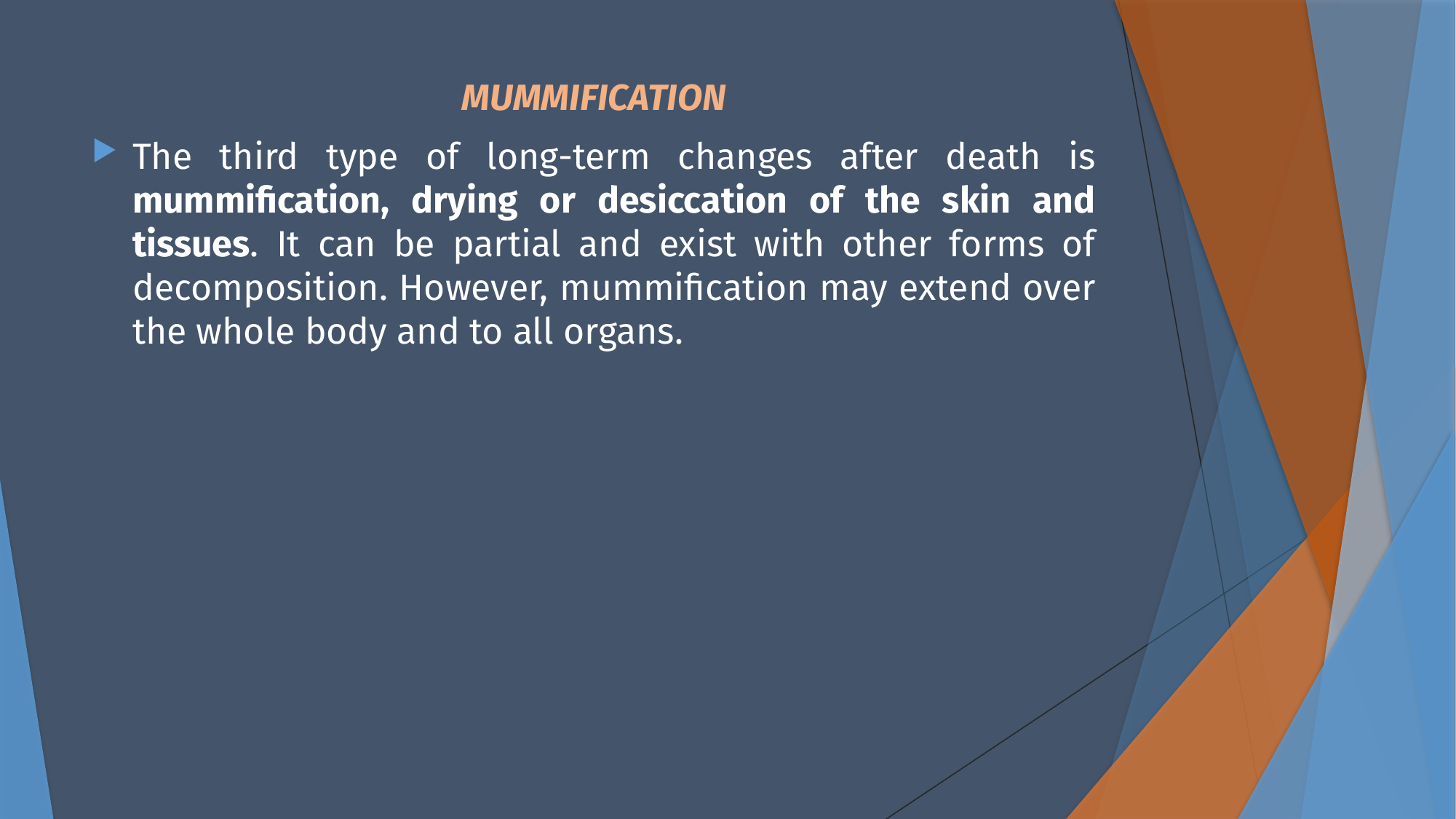

MUMMIFICATION
The third type of long-term changes after death is mummification, drying or desiccation of the skin and tissues. It can be partial and exist with other forms of decomposition. However, mummification may extend over the whole body and to all organs.